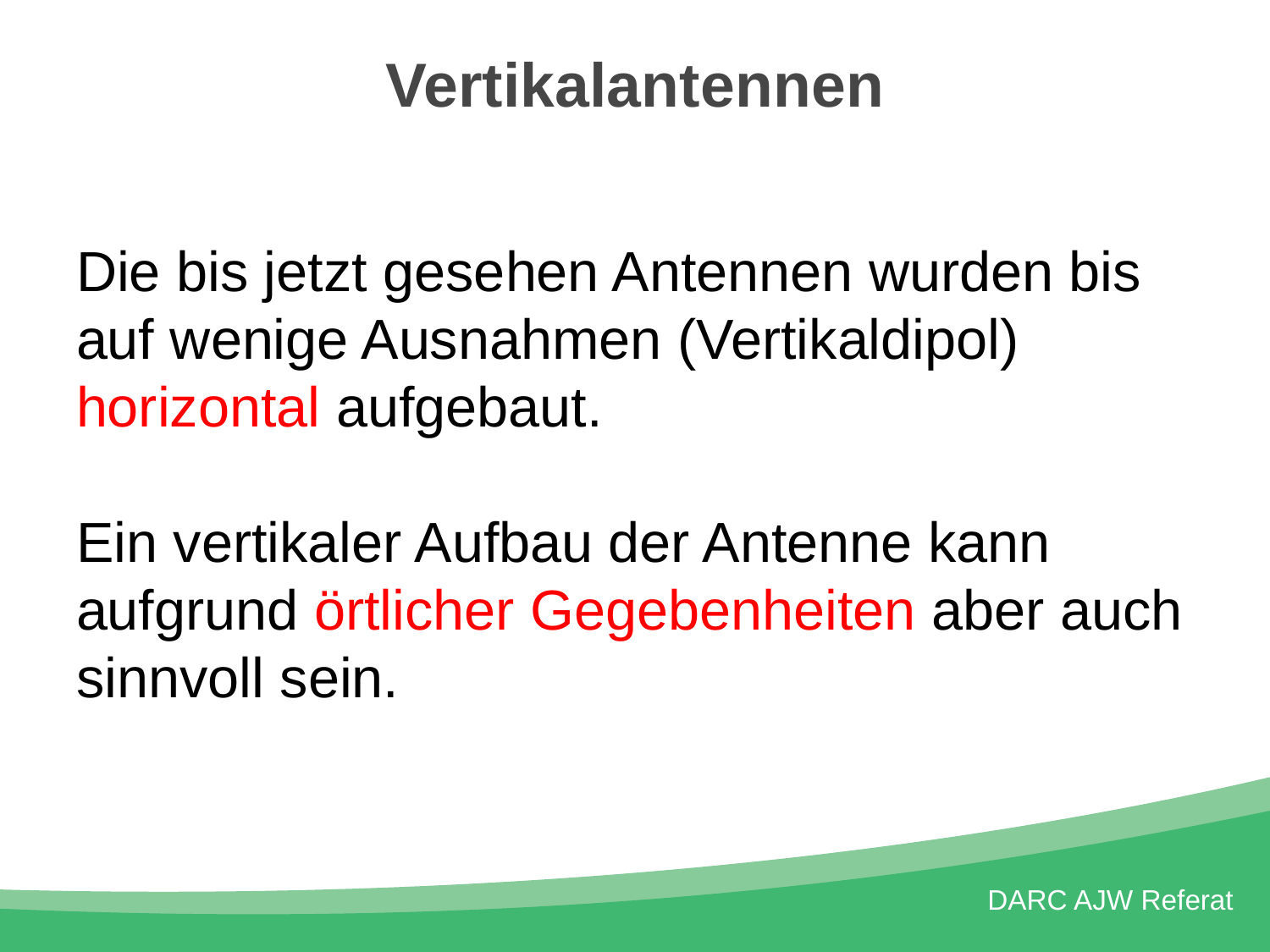

# Vertikalantennen

Die bis jetzt gesehen Antennen wurden bis auf wenige Ausnahmen (Vertikaldipol) horizontal aufgebaut.
Ein vertikaler Aufbau der Antenne kann aufgrund örtlicher Gegebenheiten aber auch sinnvoll sein.